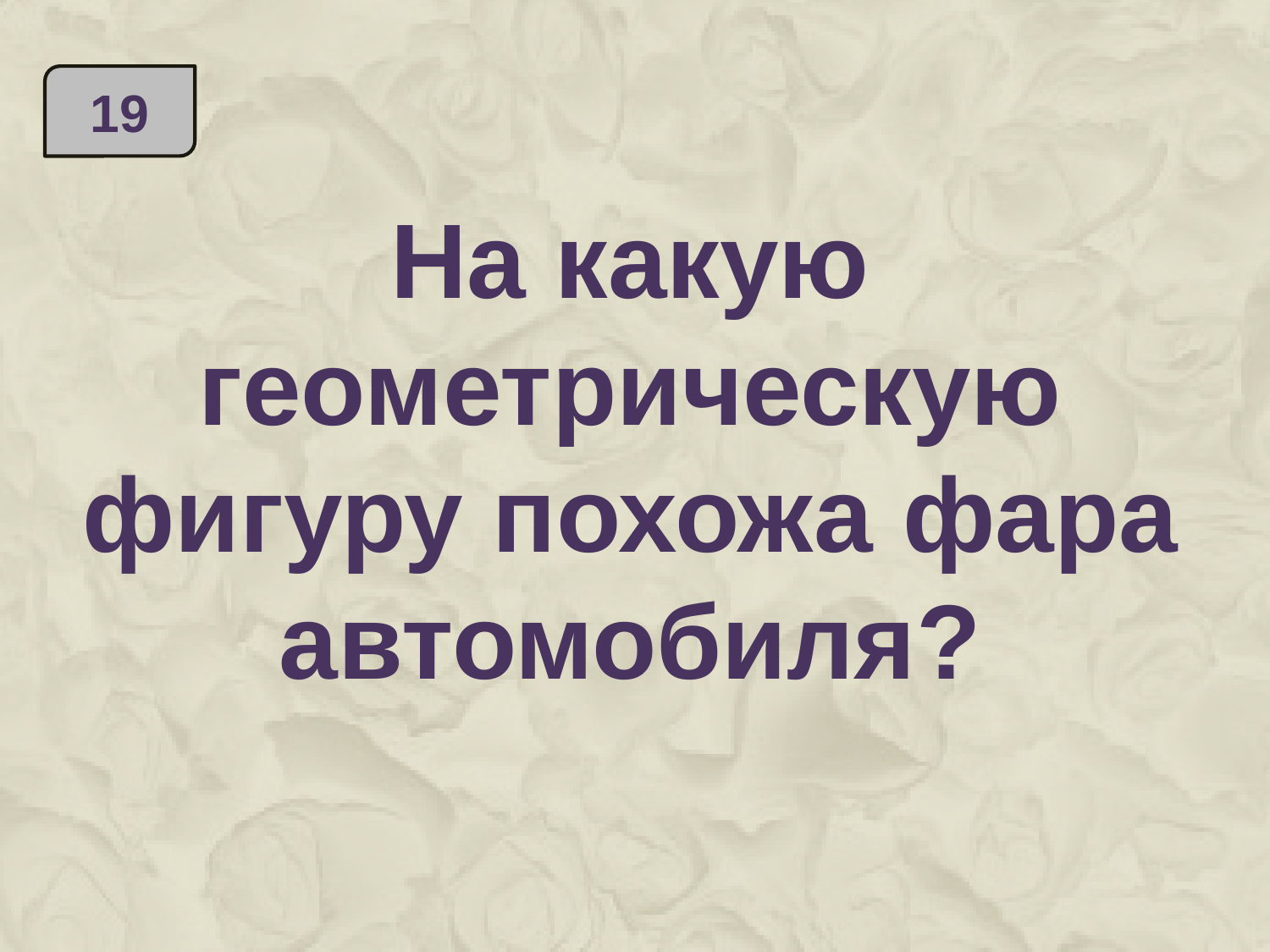

19
На какую геометрическую фигуру похожа фара автомобиля?